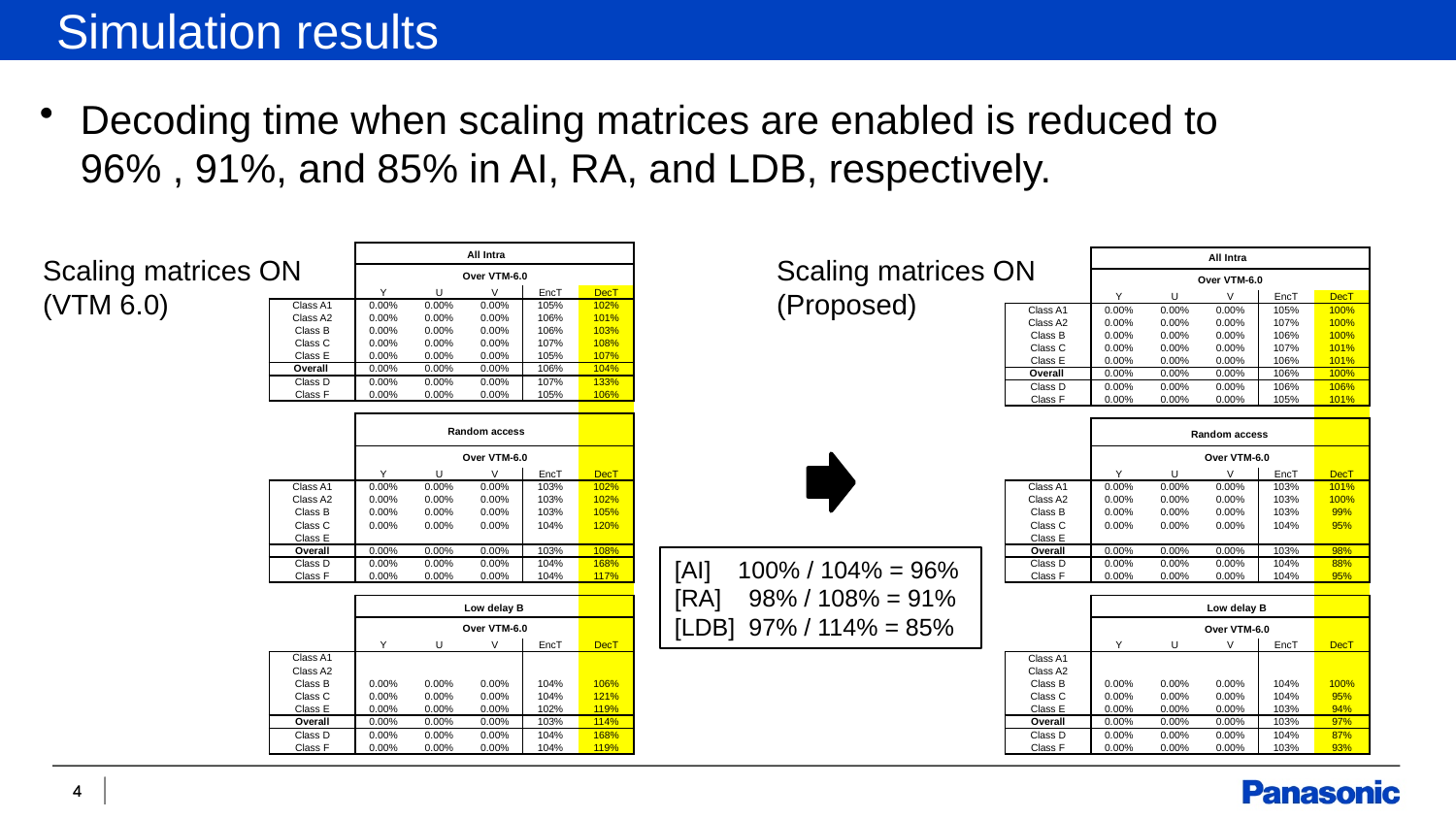

Simulation results
Decoding time when scaling matrices are enabled is reduced to 96% , 91%, and 85% in AI, RA, and LDB, respectively.
|  |  | All Intra |  |  |  |
| --- | --- | --- | --- | --- | --- |
|  |  | Over VTM-6.0 |  |  |  |
|  | Y | U | V | EncT | DecT |
| Class A1 | 0.00% | 0.00% | 0.00% | 105% | 102% |
| Class A2 | 0.00% | 0.00% | 0.00% | 106% | 101% |
| Class B | 0.00% | 0.00% | 0.00% | 106% | 103% |
| Class C | 0.00% | 0.00% | 0.00% | 107% | 108% |
| Class E | 0.00% | 0.00% | 0.00% | 105% | 107% |
| Overall | 0.00% | 0.00% | 0.00% | 106% | 104% |
| Class D | 0.00% | 0.00% | 0.00% | 107% | 133% |
| Class F | 0.00% | 0.00% | 0.00% | 105% | 106% |
|  |  |  |  |  |  |
|  |  | Random access |  |  |  |
|  |  | Over VTM-6.0 |  |  |  |
|  | Y | U | V | EncT | DecT |
| Class A1 | 0.00% | 0.00% | 0.00% | 103% | 102% |
| Class A2 | 0.00% | 0.00% | 0.00% | 103% | 102% |
| Class B | 0.00% | 0.00% | 0.00% | 103% | 105% |
| Class C | 0.00% | 0.00% | 0.00% | 104% | 120% |
| Class E |  |  |  |  |  |
| Overall | 0.00% | 0.00% | 0.00% | 103% | 108% |
| Class D | 0.00% | 0.00% | 0.00% | 104% | 168% |
| Class F | 0.00% | 0.00% | 0.00% | 104% | 117% |
|  |  |  |  |  |  |
|  |  | Low delay B |  |  |  |
|  |  | Over VTM-6.0 |  |  |  |
|  | Y | U | V | EncT | DecT |
| Class A1 |  |  |  |  |  |
| Class A2 |  |  |  |  |  |
| Class B | 0.00% | 0.00% | 0.00% | 104% | 106% |
| Class C | 0.00% | 0.00% | 0.00% | 104% | 121% |
| Class E | 0.00% | 0.00% | 0.00% | 102% | 119% |
| Overall | 0.00% | 0.00% | 0.00% | 103% | 114% |
| Class D | 0.00% | 0.00% | 0.00% | 104% | 168% |
| Class F | 0.00% | 0.00% | 0.00% | 104% | 119% |
Scaling matrices ON (VTM 6.0)
Scaling matrices ON (Proposed)
|  |  |  | All Intra |  |  |
| --- | --- | --- | --- | --- | --- |
|  |  | Over VTM-6.0 |  |  |  |
|  | Y | U | V | EncT | DecT |
| Class A1 | 0.00% | 0.00% | 0.00% | 105% | 100% |
| Class A2 | 0.00% | 0.00% | 0.00% | 107% | 100% |
| Class B | 0.00% | 0.00% | 0.00% | 106% | 100% |
| Class C | 0.00% | 0.00% | 0.00% | 107% | 101% |
| Class E | 0.00% | 0.00% | 0.00% | 106% | 101% |
| Overall | 0.00% | 0.00% | 0.00% | 106% | 100% |
| Class D | 0.00% | 0.00% | 0.00% | 106% | 106% |
| Class F | 0.00% | 0.00% | 0.00% | 105% | 101% |
|  |  |  |  |  |  |
|  |  | Random access |  |  |  |
|  |  | Over VTM-6.0 |  |  |  |
|  | Y | U | V | EncT | DecT |
| Class A1 | 0.00% | 0.00% | 0.00% | 103% | 101% |
| Class A2 | 0.00% | 0.00% | 0.00% | 103% | 100% |
| Class B | 0.00% | 0.00% | 0.00% | 103% | 99% |
| Class C | 0.00% | 0.00% | 0.00% | 104% | 95% |
| Class E |  |  |  |  |  |
| Overall | 0.00% | 0.00% | 0.00% | 103% | 98% |
| Class D | 0.00% | 0.00% | 0.00% | 104% | 88% |
| Class F | 0.00% | 0.00% | 0.00% | 104% | 95% |
|  |  |  |  |  |  |
|  |  | Low delay B |  |  |  |
|  |  | Over VTM-6.0 |  |  |  |
|  | Y | U | V | EncT | DecT |
| Class A1 |  |  |  |  |  |
| Class A2 |  |  |  |  |  |
| Class B | 0.00% | 0.00% | 0.00% | 104% | 100% |
| Class C | 0.00% | 0.00% | 0.00% | 104% | 95% |
| Class E | 0.00% | 0.00% | 0.00% | 103% | 94% |
| Overall | 0.00% | 0.00% | 0.00% | 103% | 97% |
| Class D | 0.00% | 0.00% | 0.00% | 104% | 87% |
| Class F | 0.00% | 0.00% | 0.00% | 103% | 93% |

[AI]    100% / 104% = 96%
[RA]    98% / 108% = 91%
[LDB]  97% / 114% = 85%
4